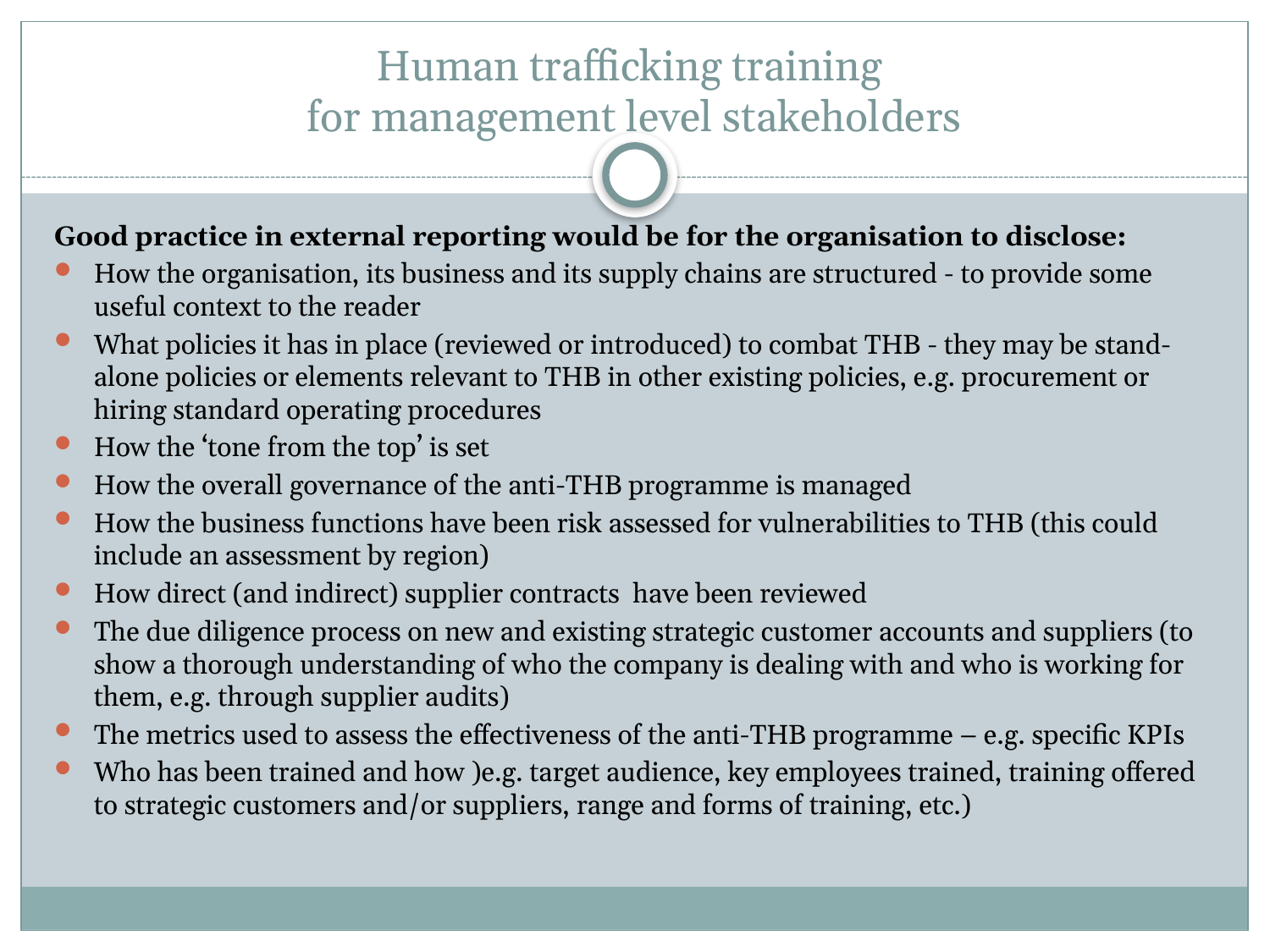

# Human trafficking training for management level stakeholders
Good practice in external reporting would be for the organisation to disclose:
How the organisation, its business and its supply chains are structured - to provide some useful context to the reader
What policies it has in place (reviewed or introduced) to combat THB - they may be stand-alone policies or elements relevant to THB in other existing policies, e.g. procurement or hiring standard operating procedures
How the ‘tone from the top’ is set
How the overall governance of the anti-THB programme is managed
How the business functions have been risk assessed for vulnerabilities to THB (this could include an assessment by region)
How direct (and indirect) supplier contracts  have been reviewed
The due diligence process on new and existing strategic customer accounts and suppliers (to show a thorough understanding of who the company is dealing with and who is working for them, e.g. through supplier audits)
The metrics used to assess the effectiveness of the anti-THB programme – e.g. specific KPIs
Who has been trained and how )e.g. target audience, key employees trained, training offered to strategic customers and/or suppliers, range and forms of training, etc.)